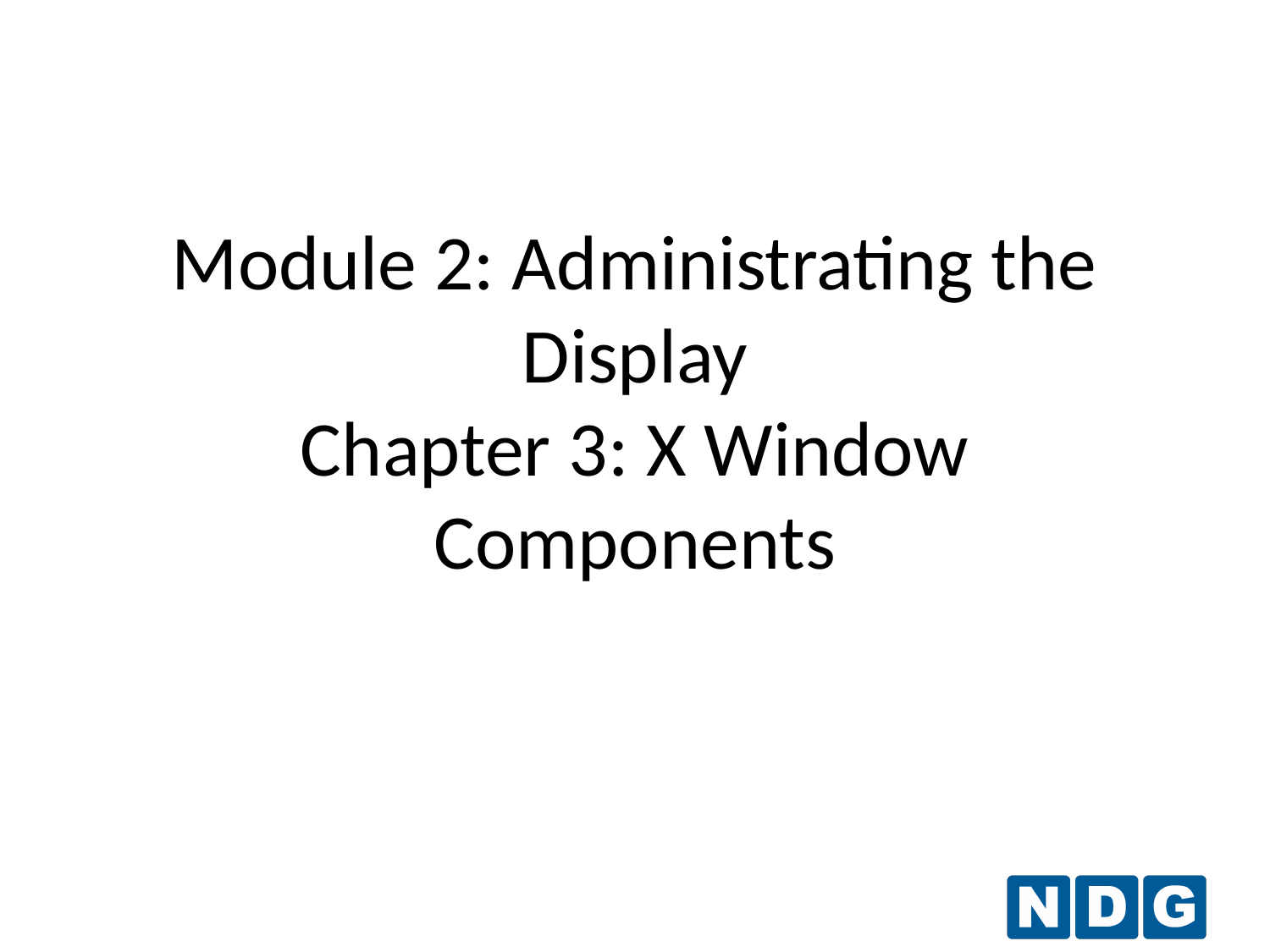

# Module 2: Administrating the Display Chapter 3: X Window Components